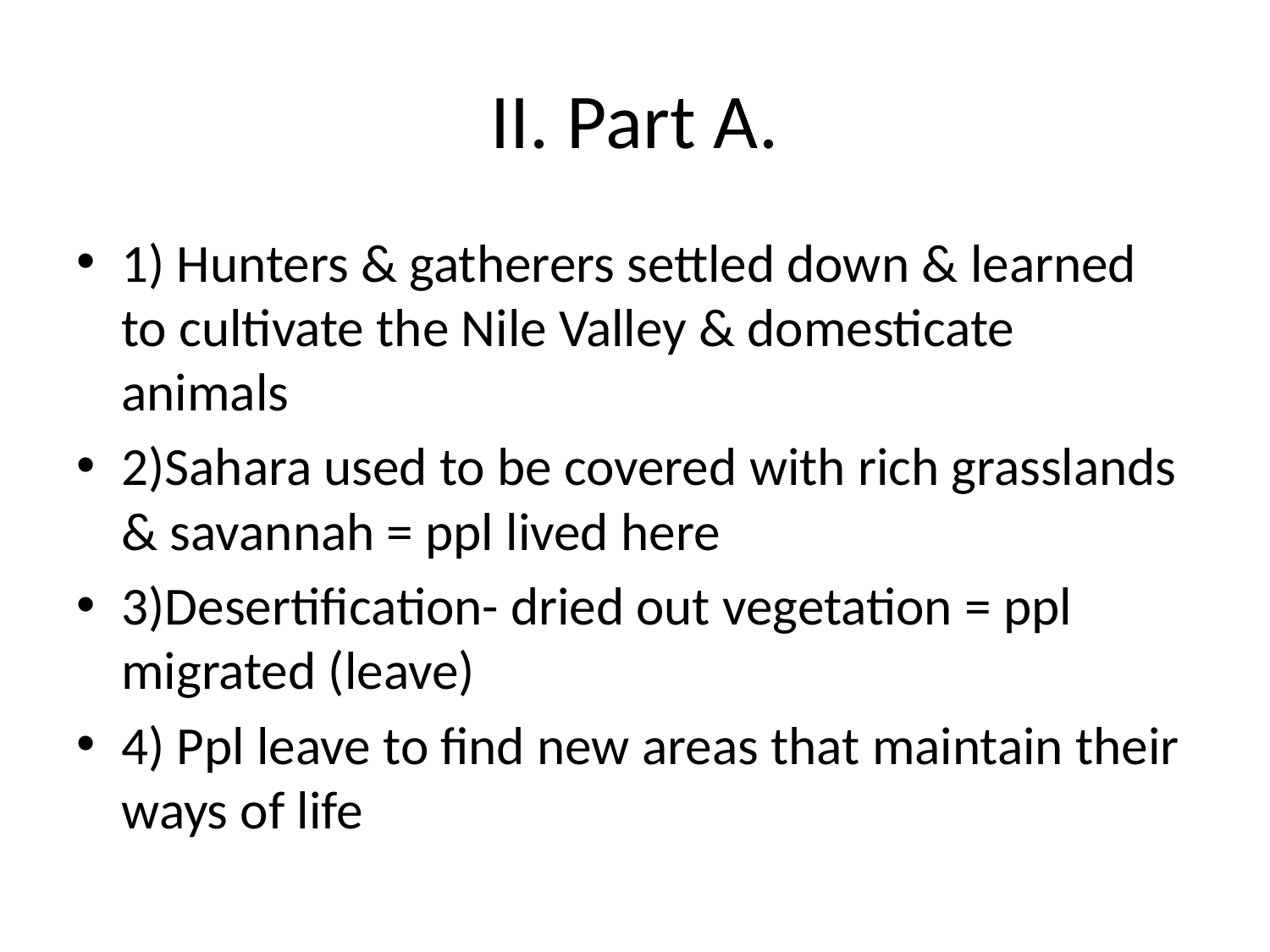

# II. Part A.
1) Hunters & gatherers settled down & learned to cultivate the Nile Valley & domesticate animals
2)Sahara used to be covered with rich grasslands & savannah = ppl lived here
3)Desertification- dried out vegetation = ppl migrated (leave)
4) Ppl leave to find new areas that maintain their ways of life